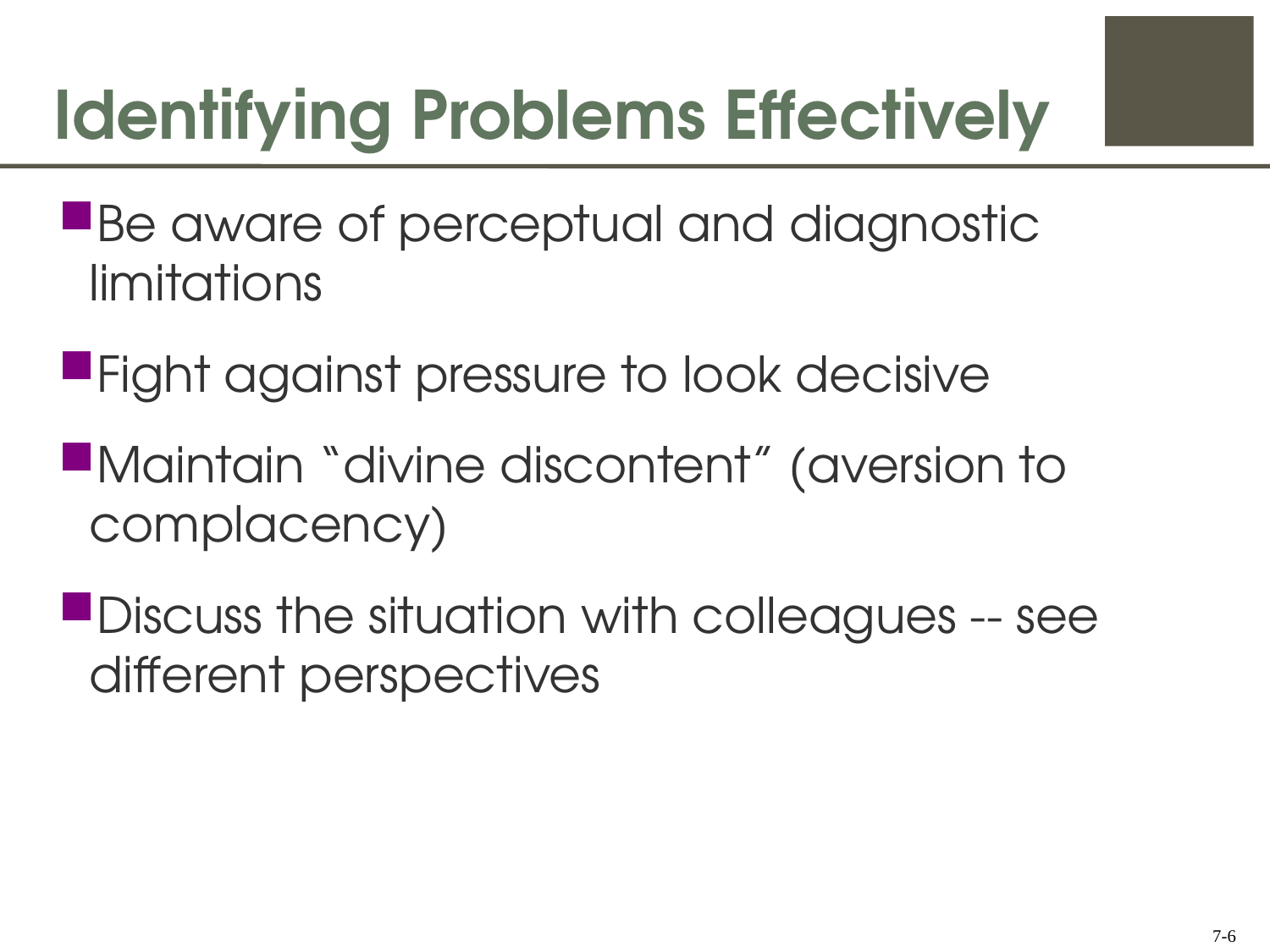

# Identifying Problems Effectively
Be aware of perceptual and diagnostic limitations
Fight against pressure to look decisive
Maintain “divine discontent” (aversion to complacency)
Discuss the situation with colleagues -- see different perspectives